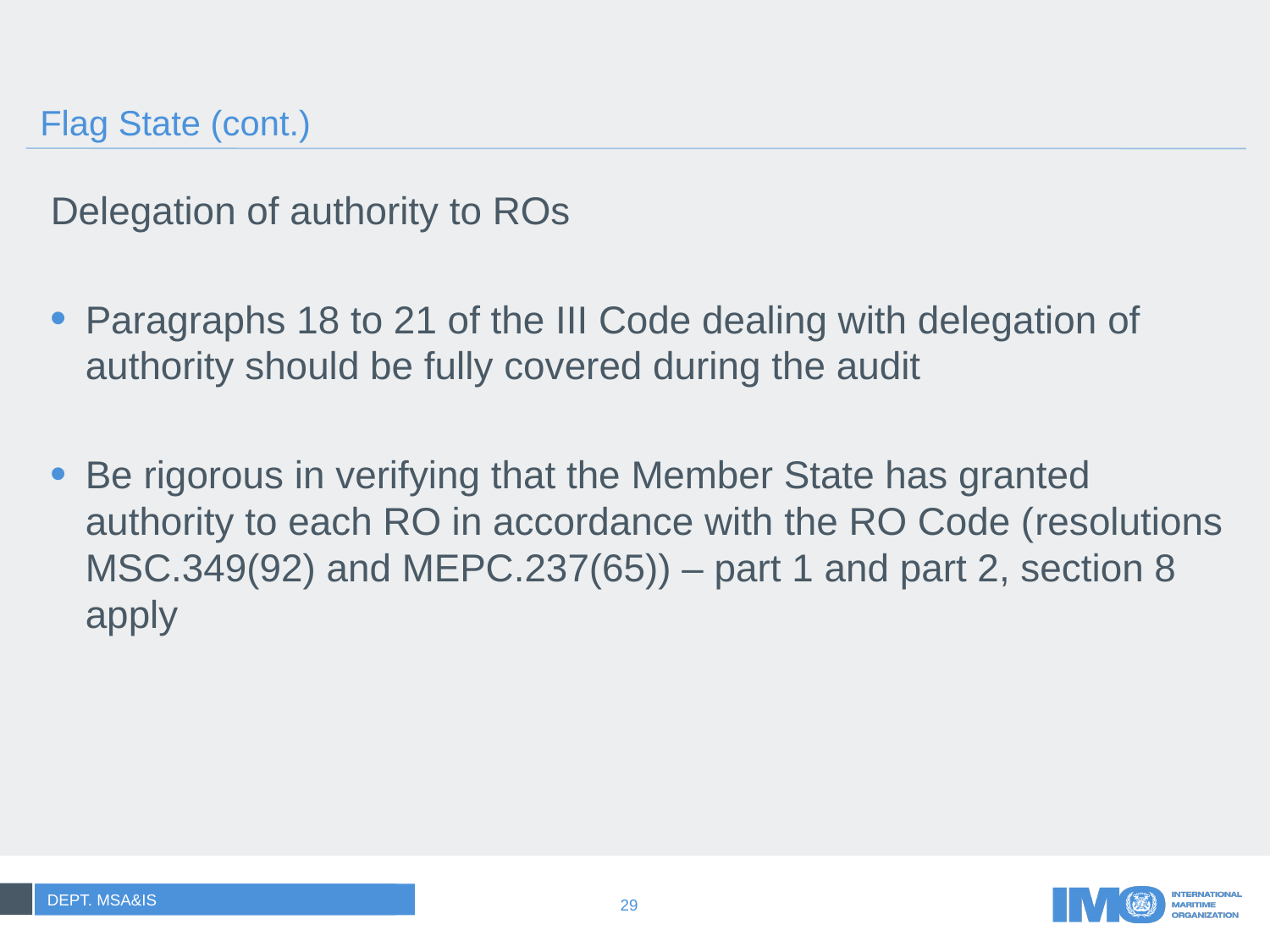

# Flag State (cont.)
Delegation of authority to ROs

Paragraphs 18 to 21 of the III Code dealing with delegation of authority should be fully covered during the audit

Be rigorous in verifying that the Member State has granted authority to each RO in accordance with the RO Code (resolutions MSC.349(92) and MEPC.237(65)) – part 1 and part 2, section 8 apply